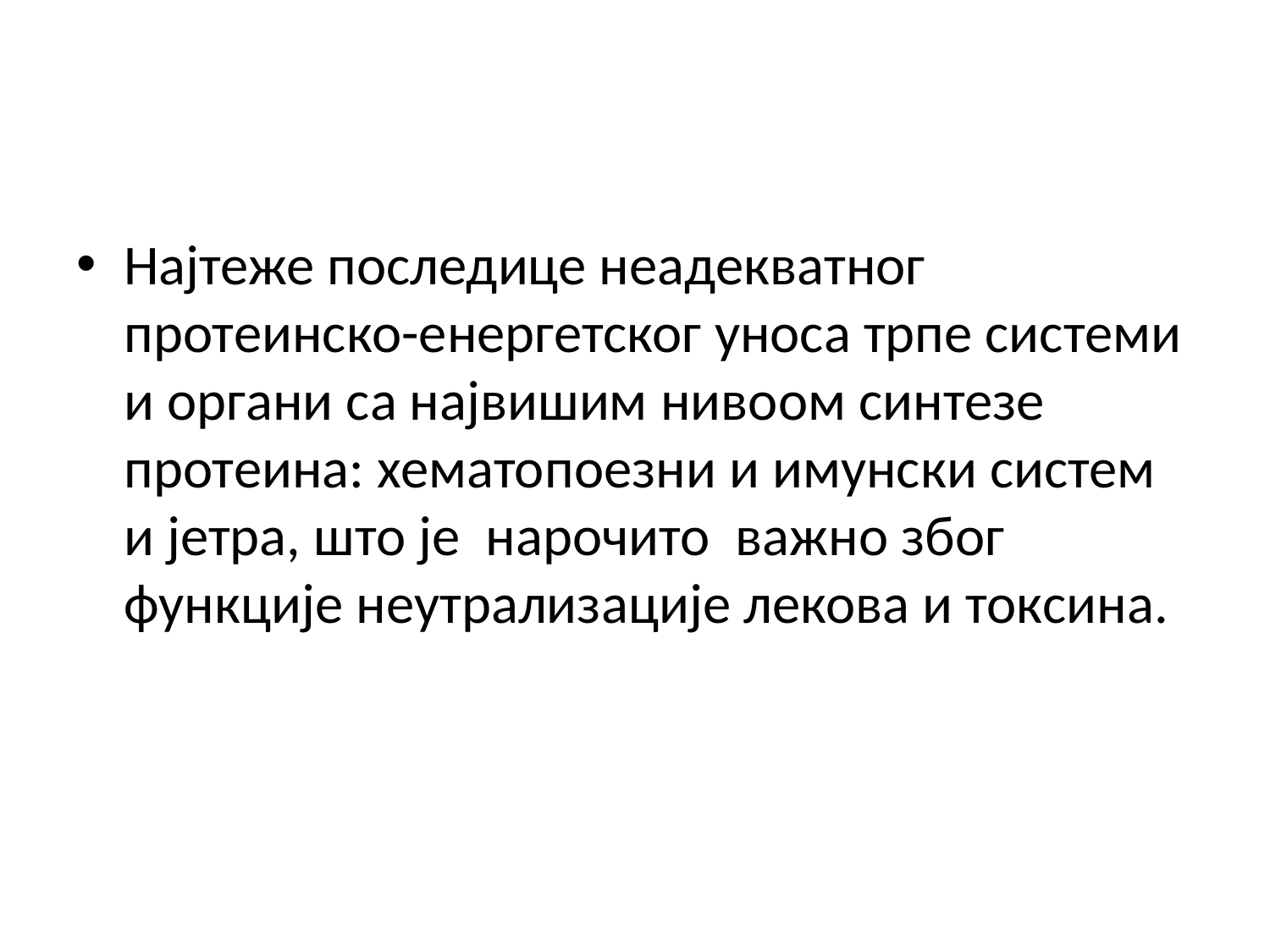

Најтеже последице неадекватног протеинско-енергетског уноса трпе системи и органи са највишим нивоом синтезе протеина: хематопоезни и имунски систем и јетра, што је  нарочито  важно због функције неутрализације лекова и токсина.